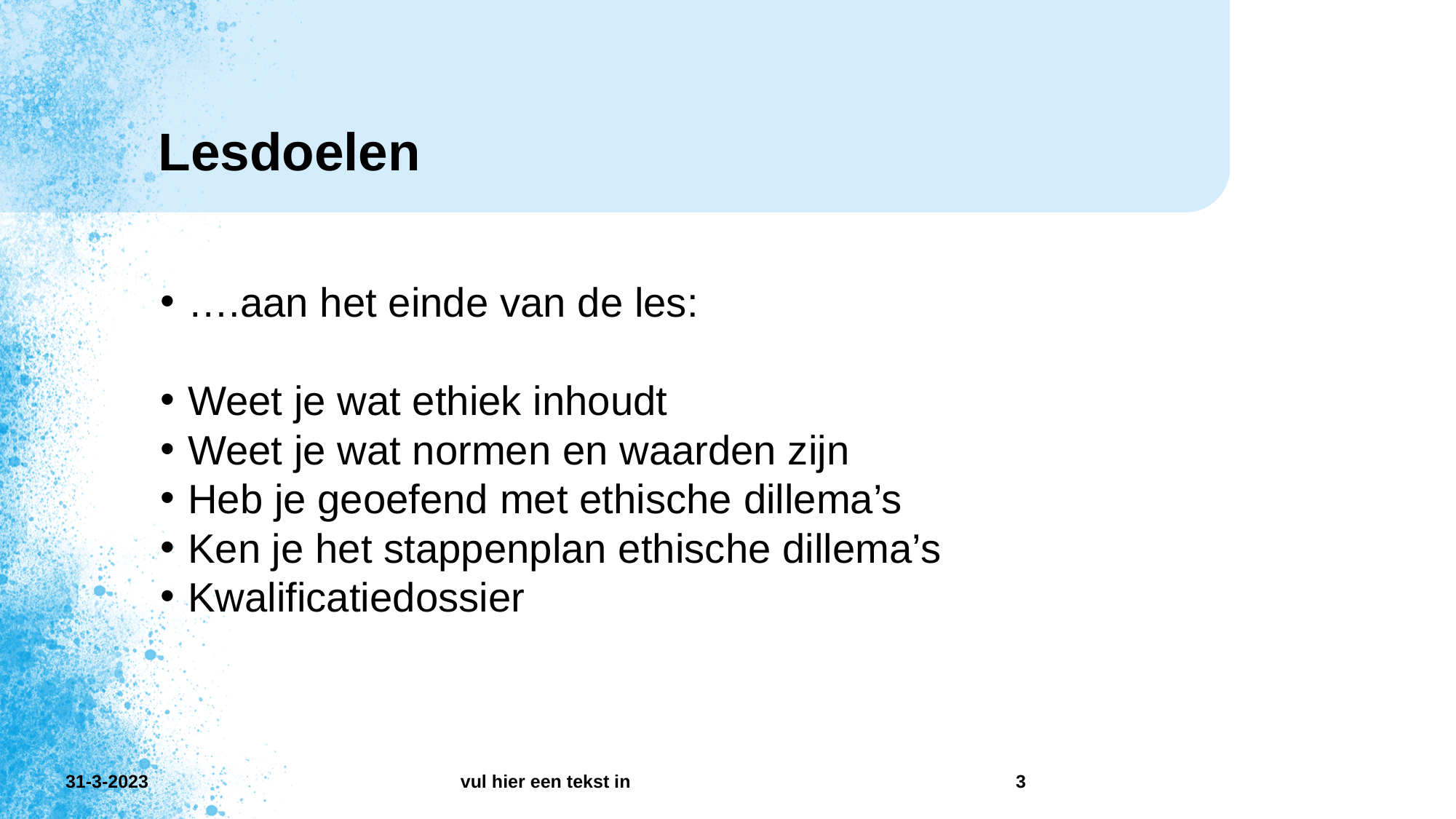

# Lesdoelen
….aan het einde van de les:

Weet je wat ethiek inhoudt
Weet je wat normen en waarden zijn
Heb je geoefend met ethische dillema’s
Ken je het stappenplan ethische dillema’s
Kwalificatiedossier
31-3-2023
vul hier een tekst in
3